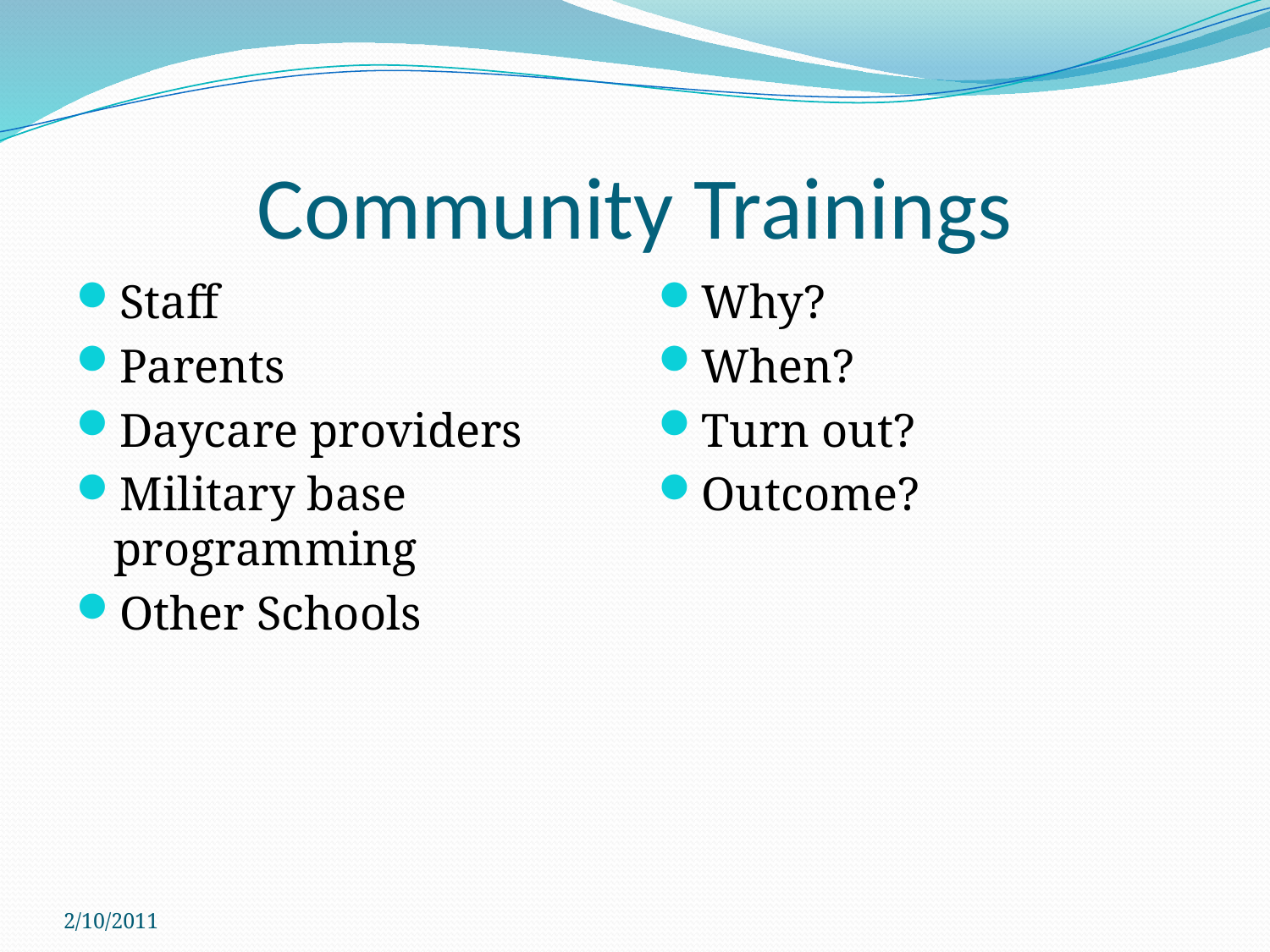

# Community Trainings
Staff
Parents
Daycare providers
Military base programming
Other Schools
Why?
When?
Turn out?
Outcome?

2/10/2011